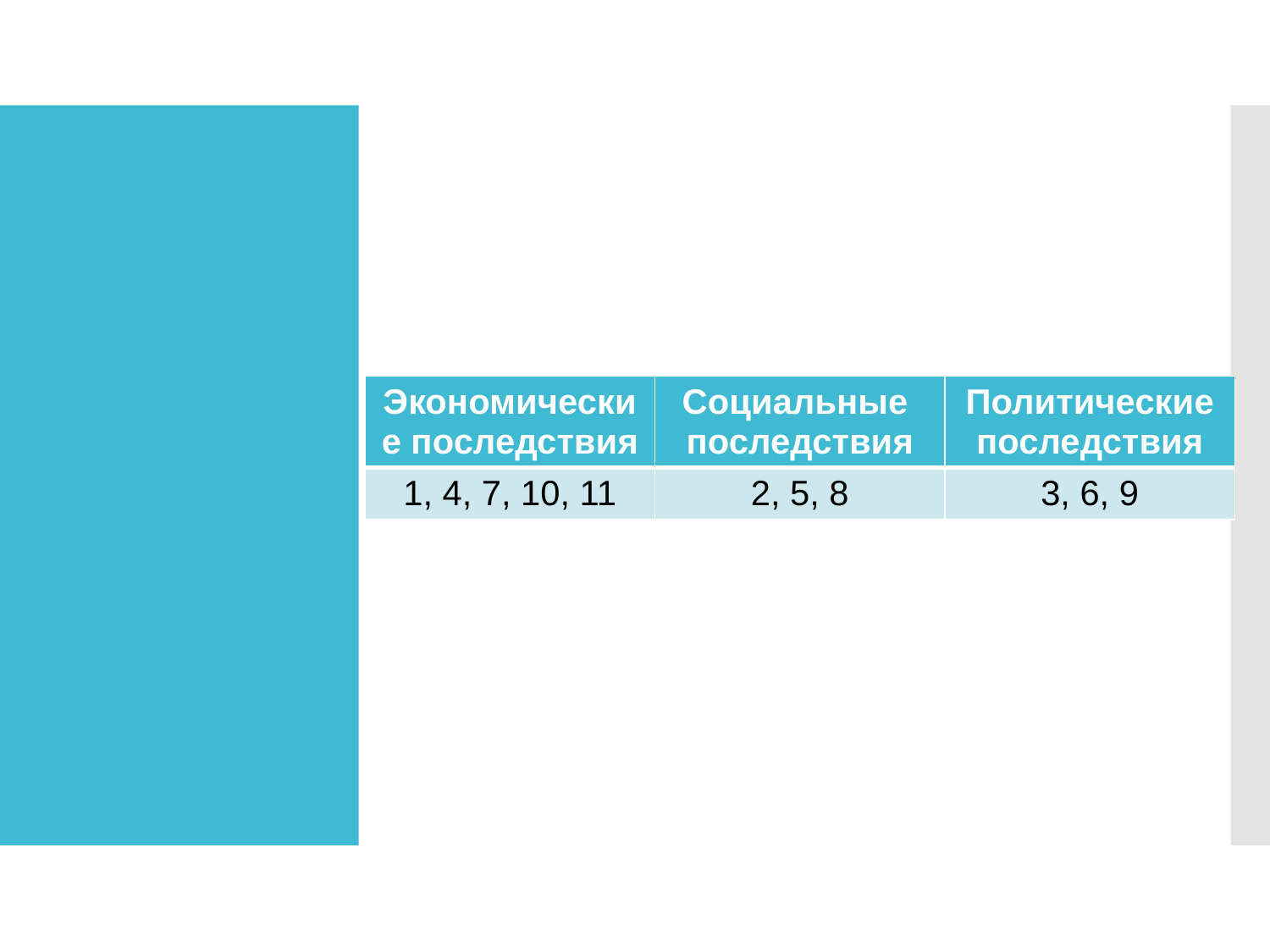

#
| Экономические последствия | Социальные последствия | Политические последствия |
| --- | --- | --- |
| 1, 4, 7, 10, 11 | 2, 5, 8 | 3, 6, 9 |